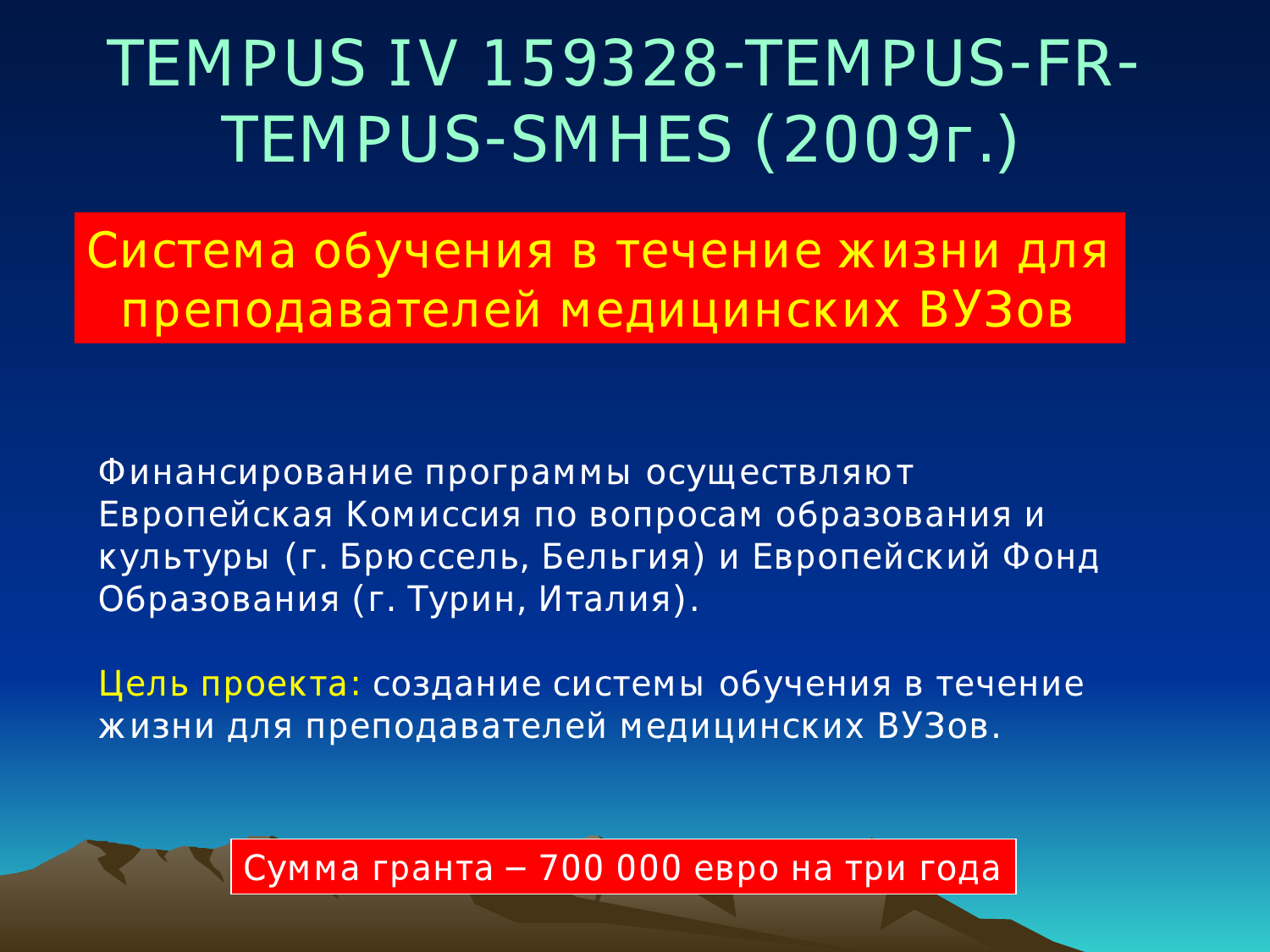

TEMPUS IV 159328-TEMPUS-FR-TEMPUS-SMHES (2009г.)
Система обучения в течение жизни для
преподавателей медицинских ВУЗов
Финансирование программы осуществляют Европейская Комиссия по вопросам образования и культуры (г. Брюссель, Бельгия) и Европейский Фонд Образования (г. Турин, Италия).

Цель проекта: создание системы обучения в течение жизни для преподавателей медицинских ВУЗов.

Сумма гранта – 700 000 евро на три года